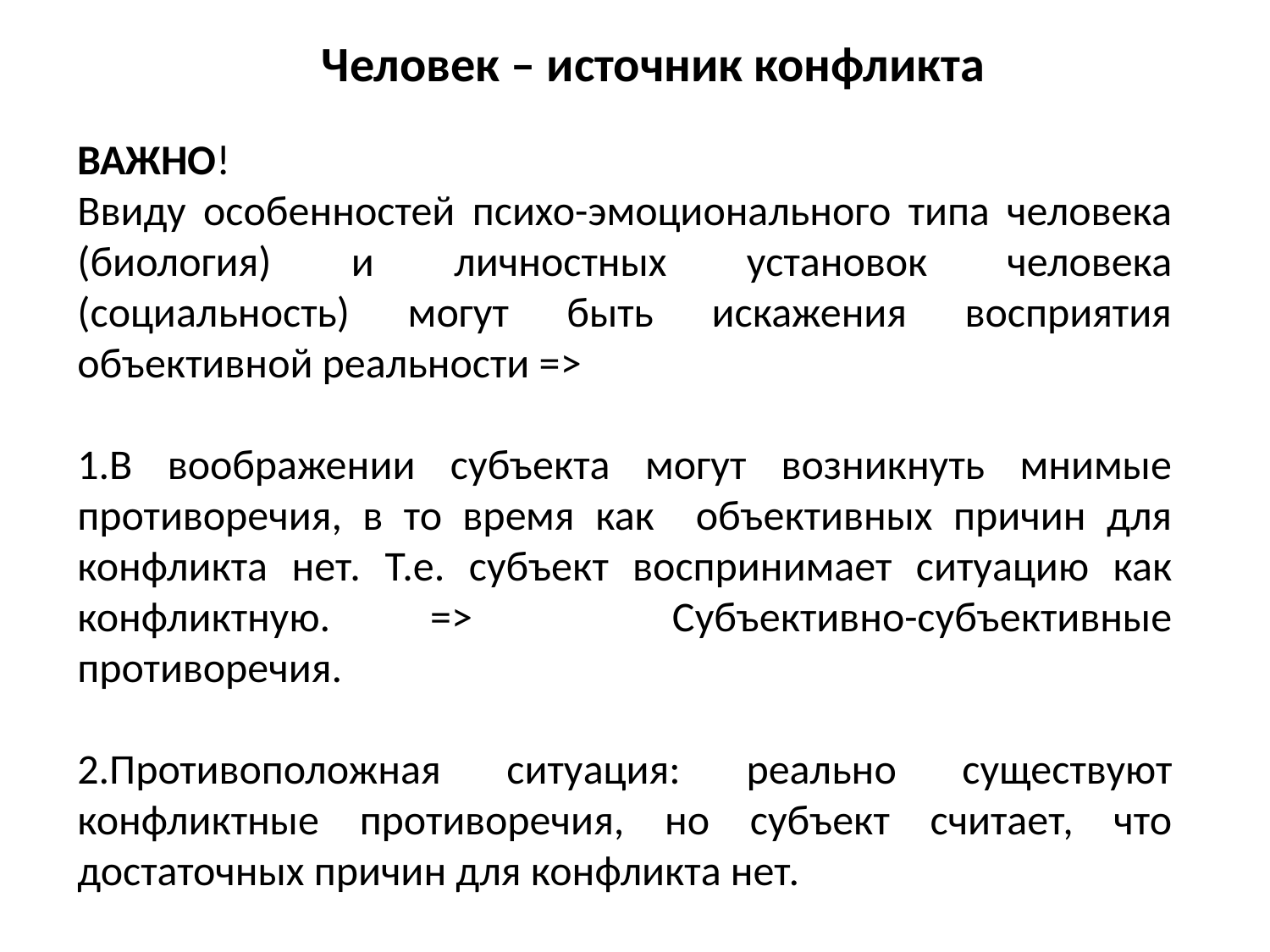

Человек – источник конфликта
ВАЖНО!
Ввиду особенностей психо-эмоционального типа человека (биология) и личностных установок человека (социальность) могут быть искажения восприятия объективной реальности =>

1.В воображении субъекта могут возникнуть мнимые противоречия, в то время как  объективных причин для конфликта нет. Т.е. субъект воспринимает ситуацию как конфликтную. =>  Субъективно-субъективные противоречия.

2.Противоположная ситуация: реально существуют конфликтные противоречия, но субъект считает, что достаточных причин для конфликта нет.